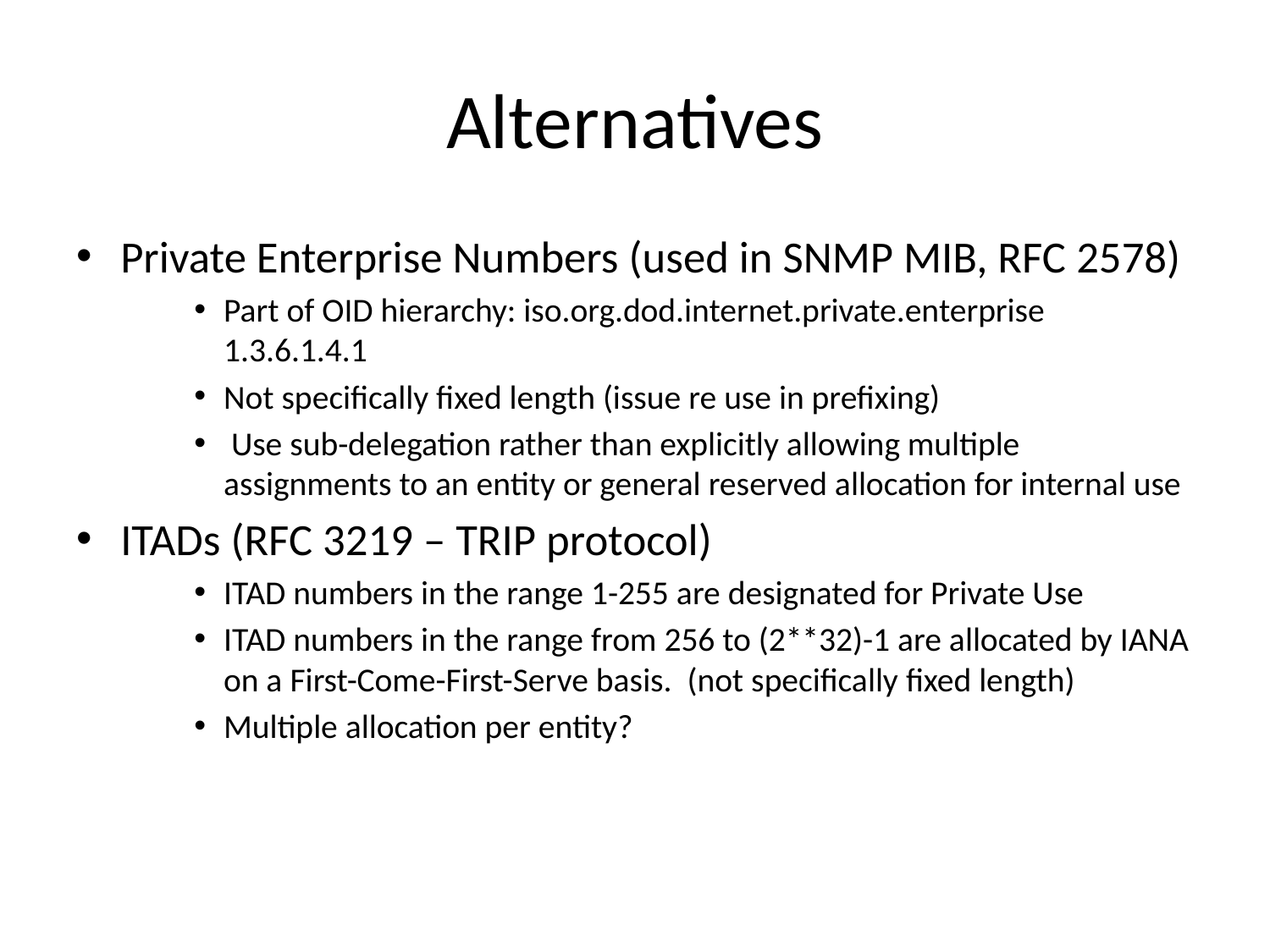

# Alternatives
Private Enterprise Numbers (used in SNMP MIB, RFC 2578)
Part of OID hierarchy: iso.org.dod.internet.private.enterprise  1.3.6.1.4.1
Not specifically fixed length (issue re use in prefixing)
 Use sub-delegation rather than explicitly allowing multiple assignments to an entity or general reserved allocation for internal use
ITADs (RFC 3219 – TRIP protocol)
ITAD numbers in the range 1-255 are designated for Private Use
ITAD numbers in the range from 256 to (2**32)-1 are allocated by IANA on a First-Come-First-Serve basis.  (not specifically fixed length)
Multiple allocation per entity?